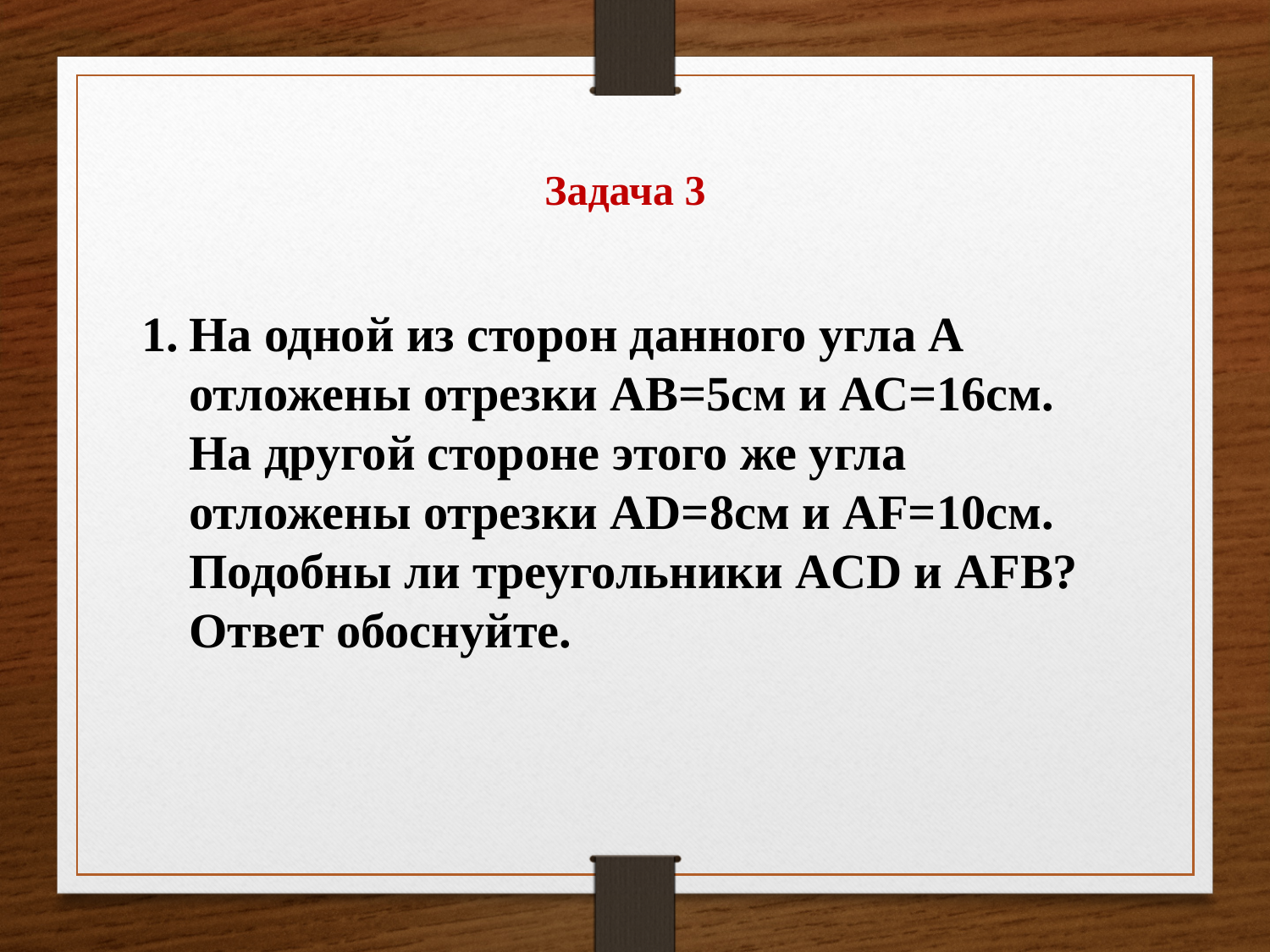

Задача 3
На одной из сторон данного угла А отложены отрезки АВ=5см и АС=16см. На другой стороне этого же угла отложены отрезки АD=8см и АF=10см. Подобны ли треугольники ACD и AFB? Ответ обоснуйте.